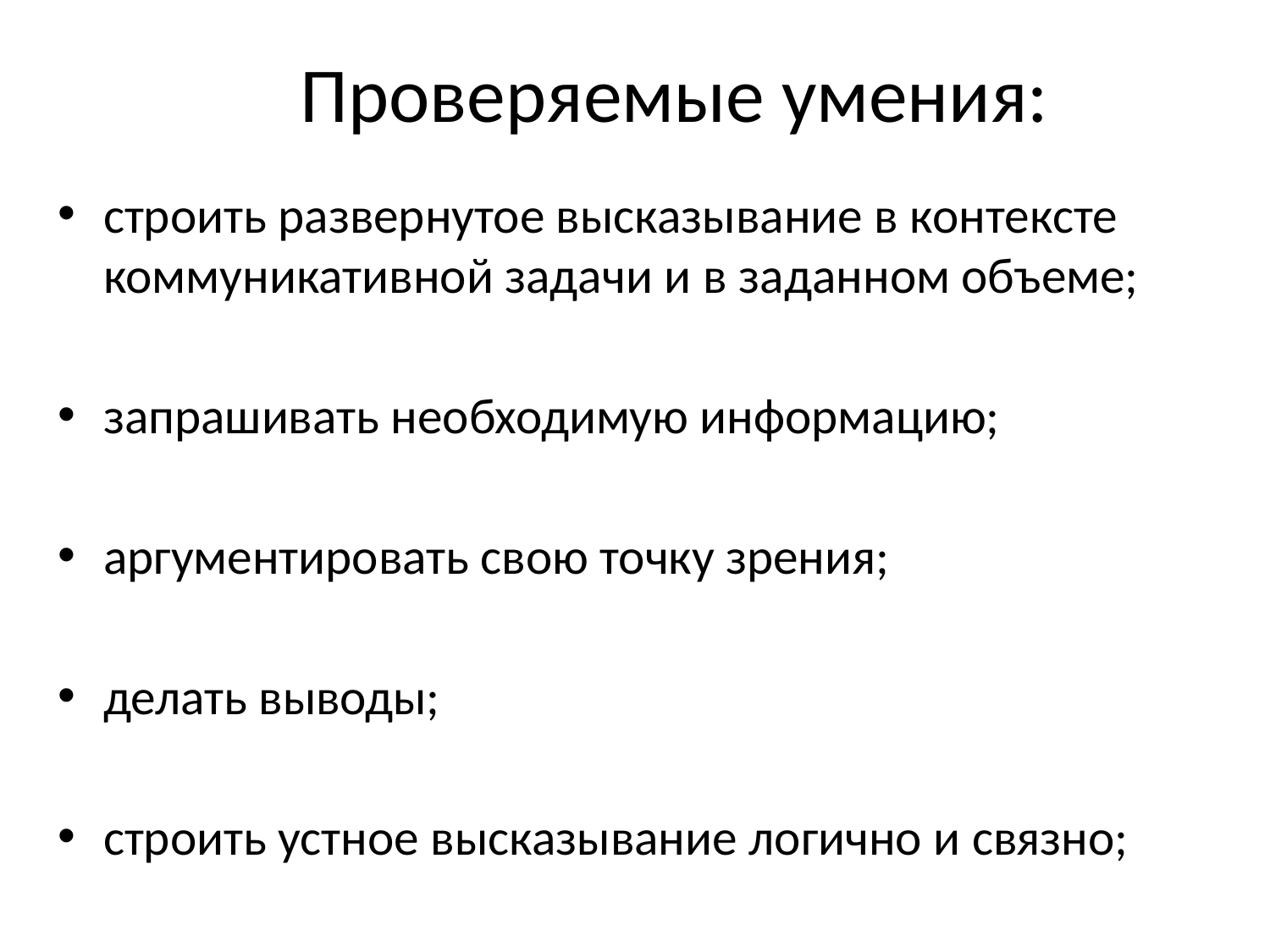

# Проверяемые умения:
строить развернутое высказывание в контексте коммуникативной задачи и в заданном объеме;

запрашивать необходимую информацию;

аргументировать свою точку зрения;

делать выводы;

строить устное высказывание логично и связно;